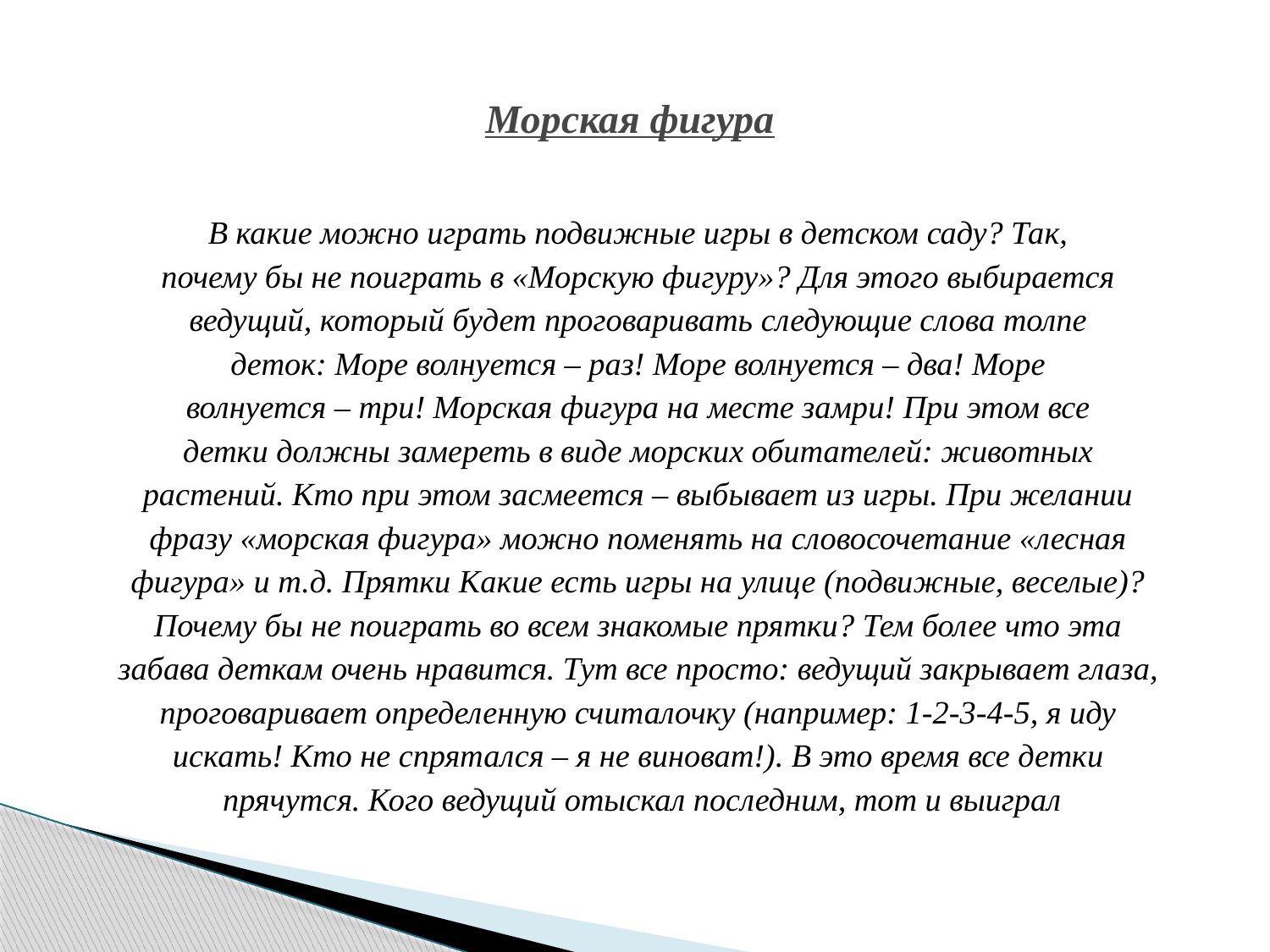

# Морская фигура
В какие можно играть подвижные игры в детском саду? Так,
почему бы не поиграть в «Морскую фигуру»? Для этого выбирается
ведущий, который будет проговаривать следующие слова толпе
деток: Море волнуется – раз! Море волнуется – два! Море
волнуется – три! Морская фигура на месте замри! При этом все
детки должны замереть в виде морских обитателей: животных
растений. Кто при этом засмеется – выбывает из игры. При желании
фразу «морская фигура» можно поменять на словосочетание «лесная
фигура» и т.д. Прятки Какие есть игры на улице (подвижные, веселые)?
Почему бы не поиграть во всем знакомые прятки? Тем более что эта
забава деткам очень нравится. Тут все просто: ведущий закрывает глаза,
проговаривает определенную считалочку (например: 1-2-3-4-5, я иду
искать! Кто не спрятался – я не виноват!). В это время все детки
прячутся. Кого ведущий отыскал последним, тот и выиграл